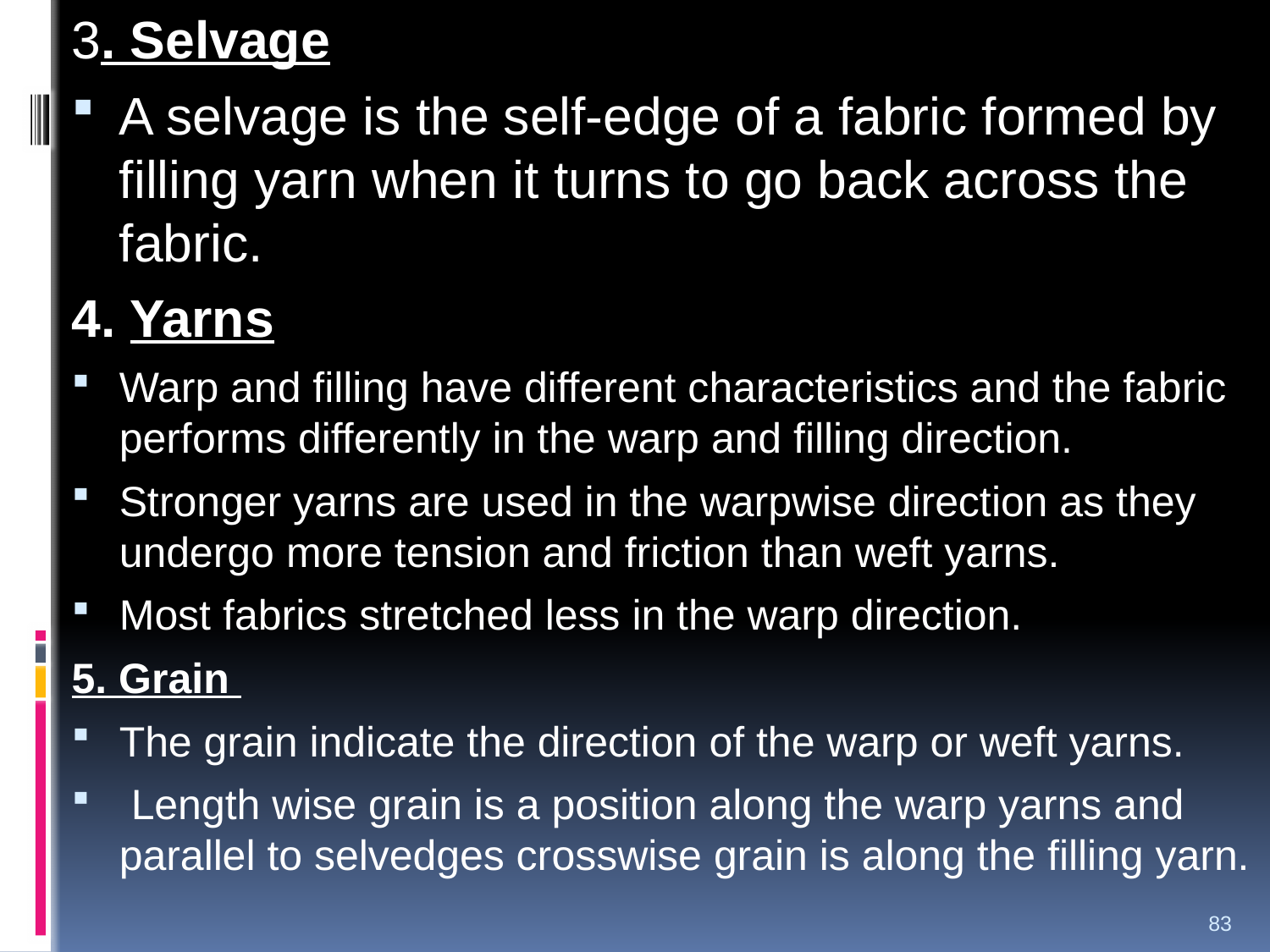

3. Selvage
A selvage is the self-edge of a fabric formed by filling yarn when it turns to go back across the fabric.
4. Yarns
Warp and filling have different characteristics and the fabric performs differently in the warp and filling direction.
Stronger yarns are used in the warpwise direction as they undergo more tension and friction than weft yarns.
Most fabrics stretched less in the warp direction.
5. Grain
The grain indicate the direction of the warp or weft yarns.
 Length wise grain is a position along the warp yarns and parallel to selvedges crosswise grain is along the filling yarn.

83